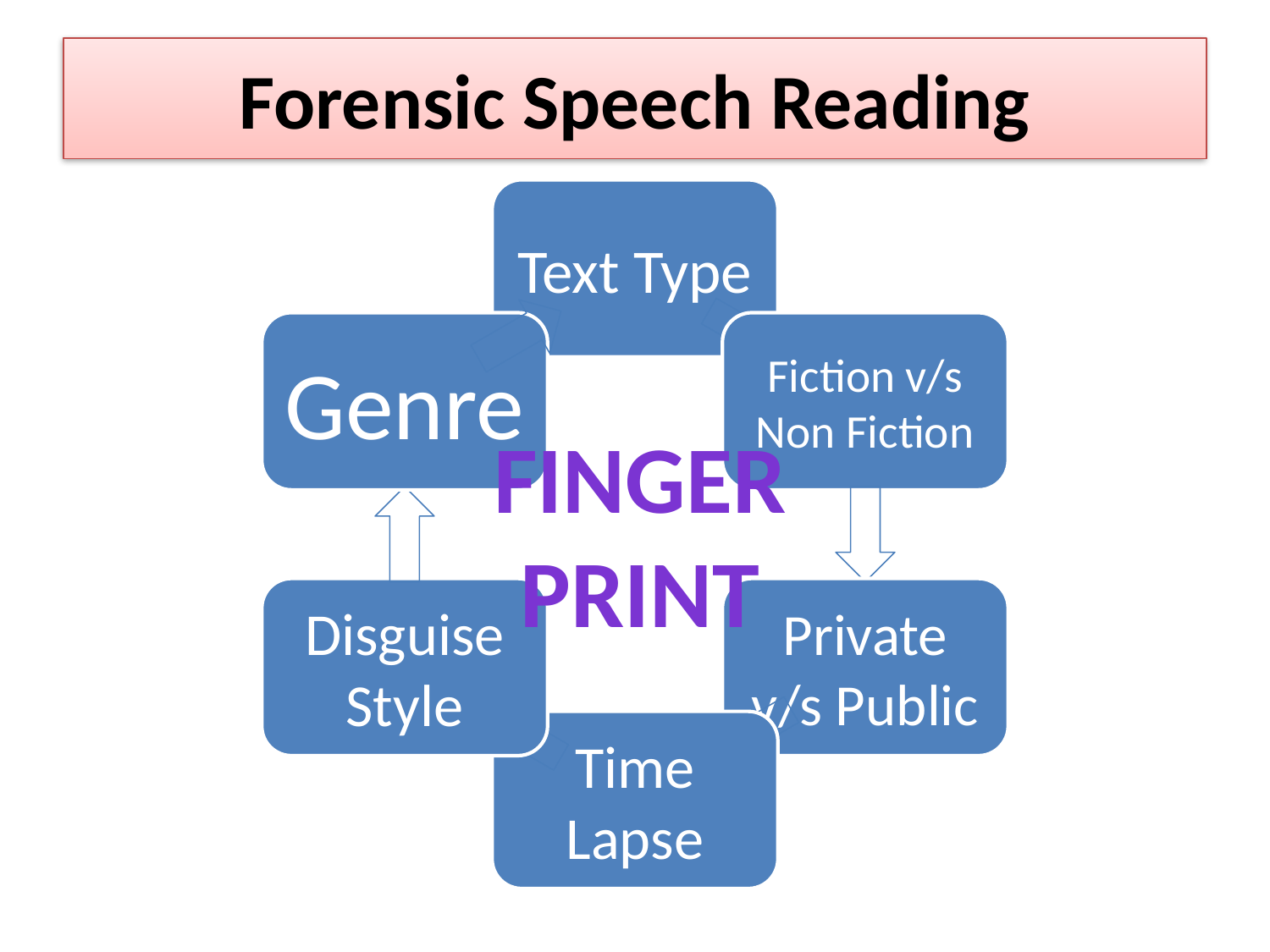

# Forensic Speech Reading
Text Type
Fiction v/s Non Fiction
Time Lapse
Genre
Finger Print